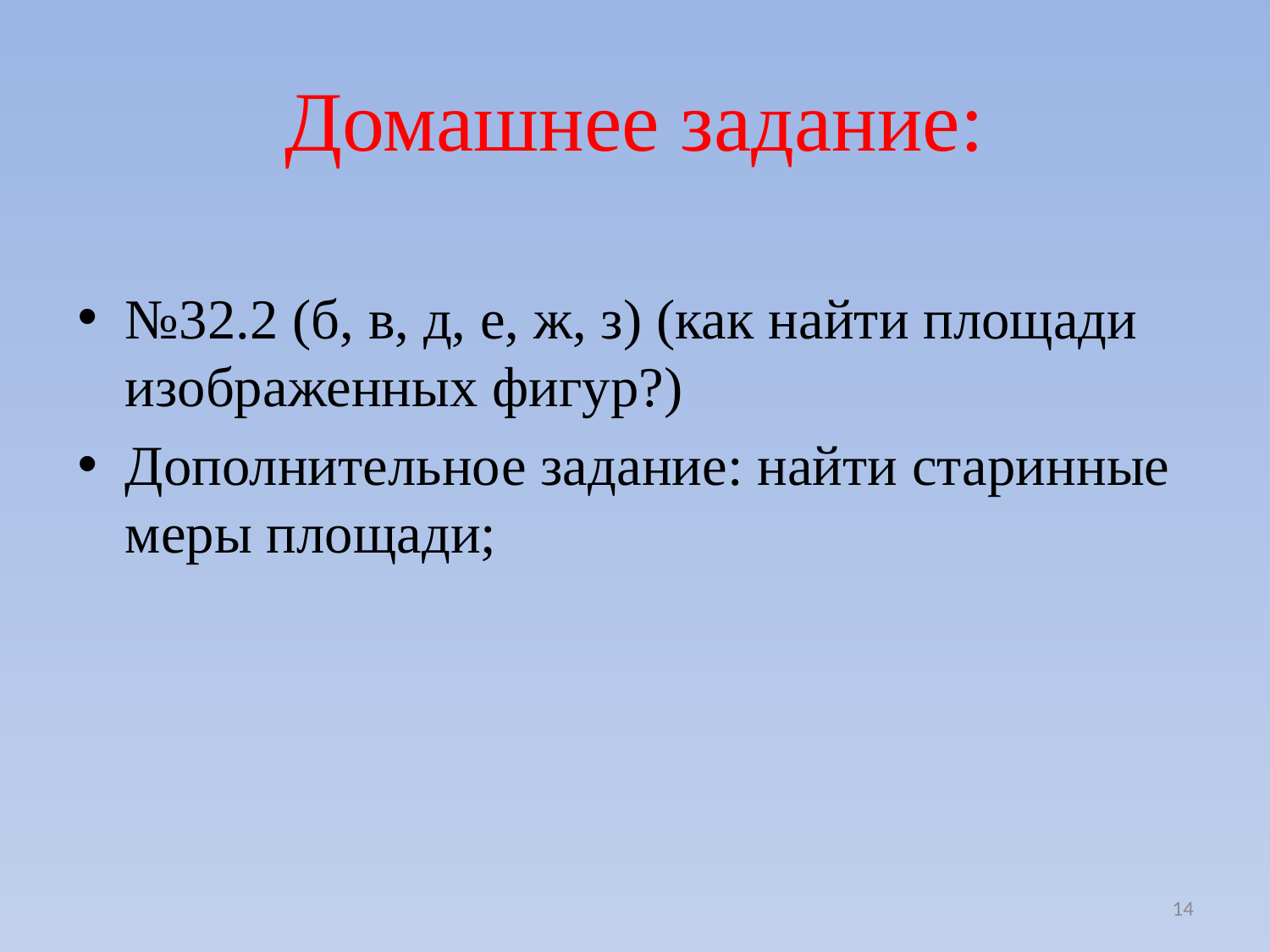

# Домашнее задание:
№32.2 (б, в, д, е, ж, з) (как найти площади изображенных фигур?)
Дополнительное задание: найти старинные меры площади;
14